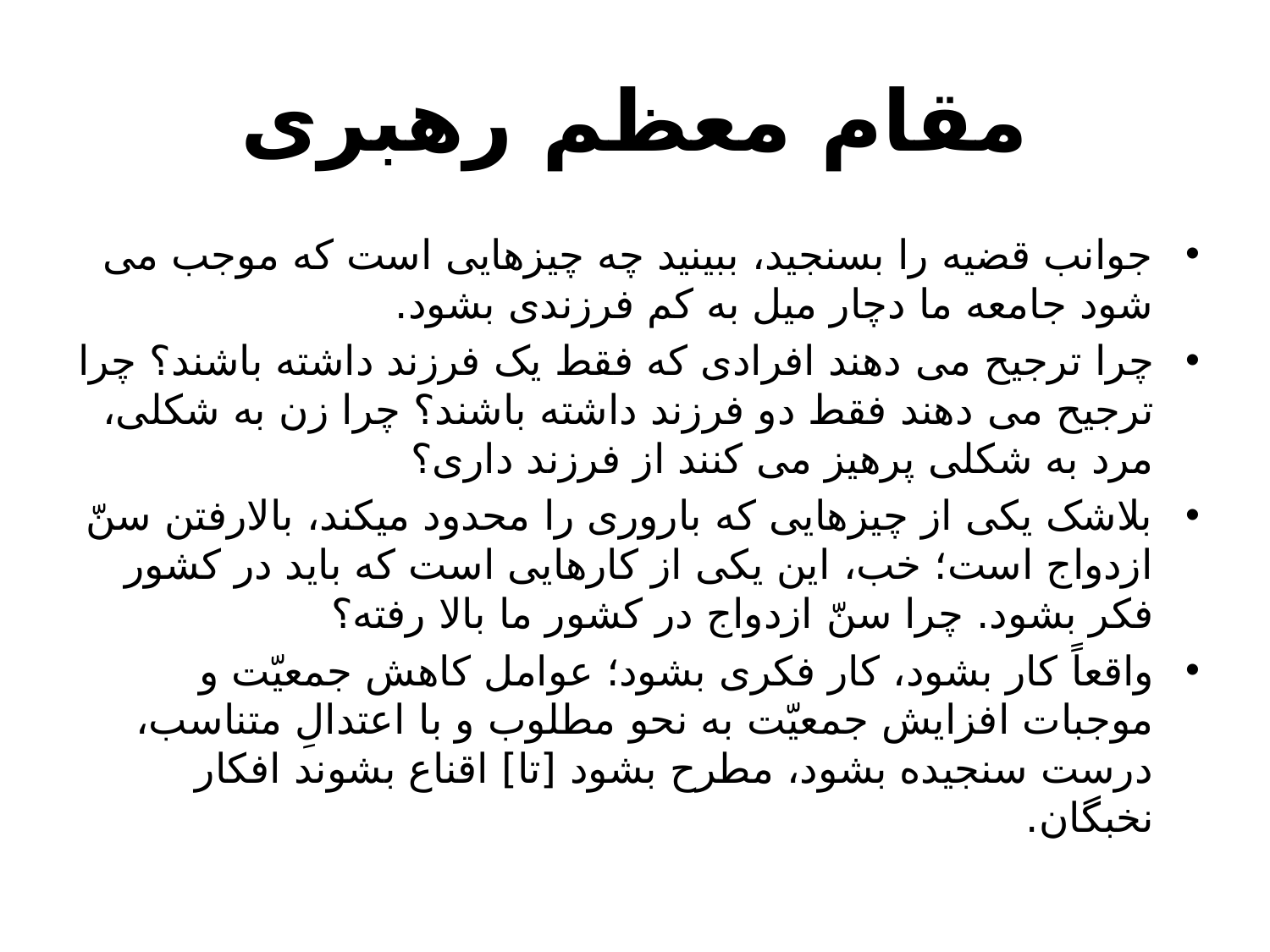

# مقام معظم رهبری
جوانب قضیه را بسنجید، ببینید چه چیزهایی است که موجب می شود جامعه ما دچار میل به کم فرزندی بشود.
چرا ترجیح می دهند افرادی که فقط یک فرزند داشته باشند؟ چرا ترجیح می دهند فقط دو فرزند داشته باشند؟ چرا زن به شکلی، مرد به شکلی پرهیز می کنند از فرزند داری؟
بلاشک یکی از چیزهایی که باروری را محدود میکند، بالارفتن سنّ ازدواج است؛ خب، این یکی از کارهایی است که باید در کشور فکر بشود. چرا سنّ ازدواج در کشور ما بالا رفته؟
واقعاً کار بشود، کار فکری بشود؛ عوامل کاهش جمعیّت و موجبات افزایش جمعیّت به نحو مطلوب و با اعتدالِ متناسب، درست سنجیده بشود، مطرح بشود [تا] اقناع بشوند افکار نخبگان.